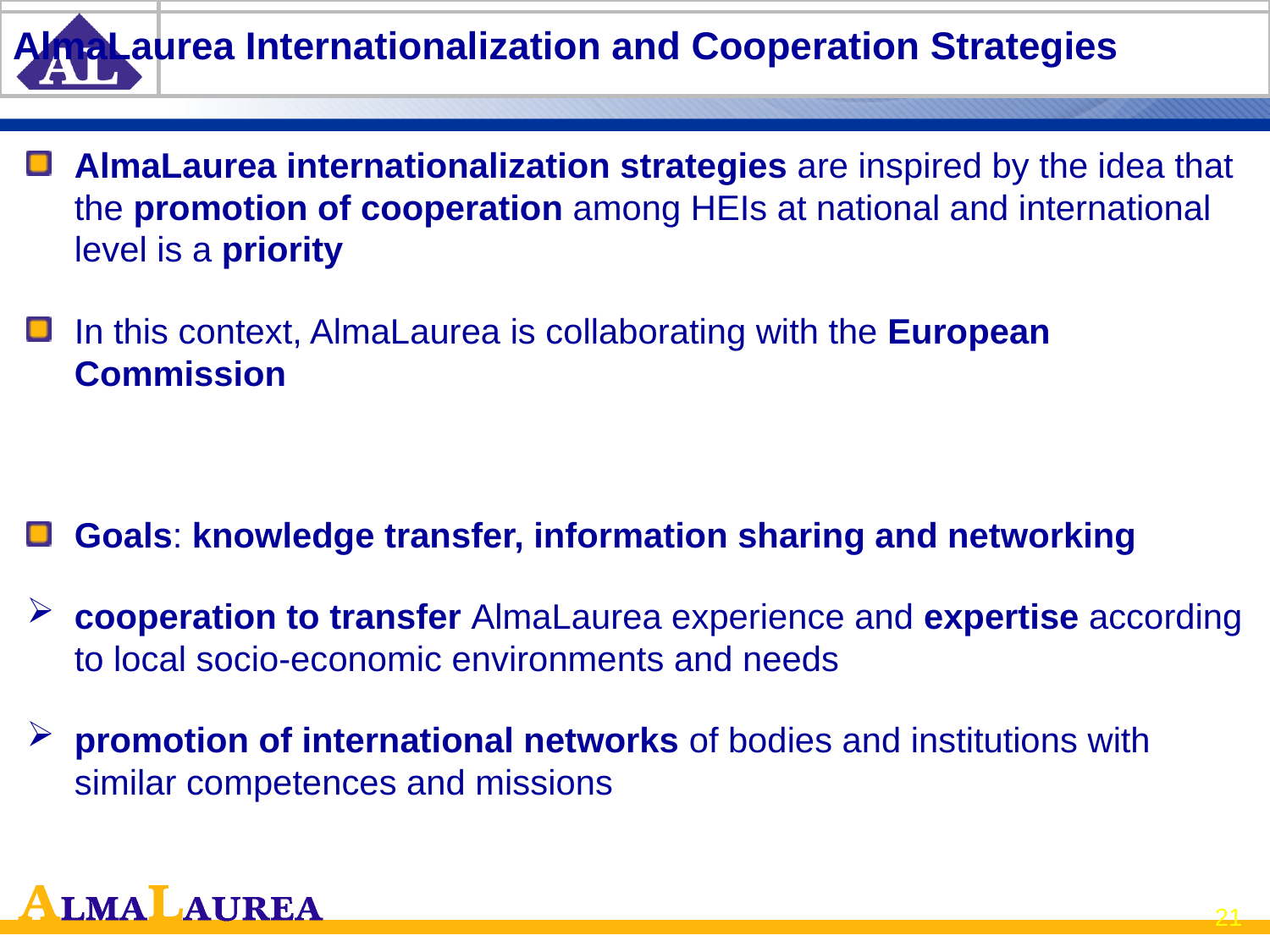

# AlmaLaurea Internationalization and Cooperation Strategies
AlmaLaurea internationalization strategies are inspired by the idea that the promotion of cooperation among HEIs at national and international level is a priority
In this context, AlmaLaurea is collaborating with the European Commission

Goals: knowledge transfer, information sharing and networking
cooperation to transfer AlmaLaurea experience and expertise according to local socio-economic environments and needs
promotion of international networks of bodies and institutions with similar competences and missions

21